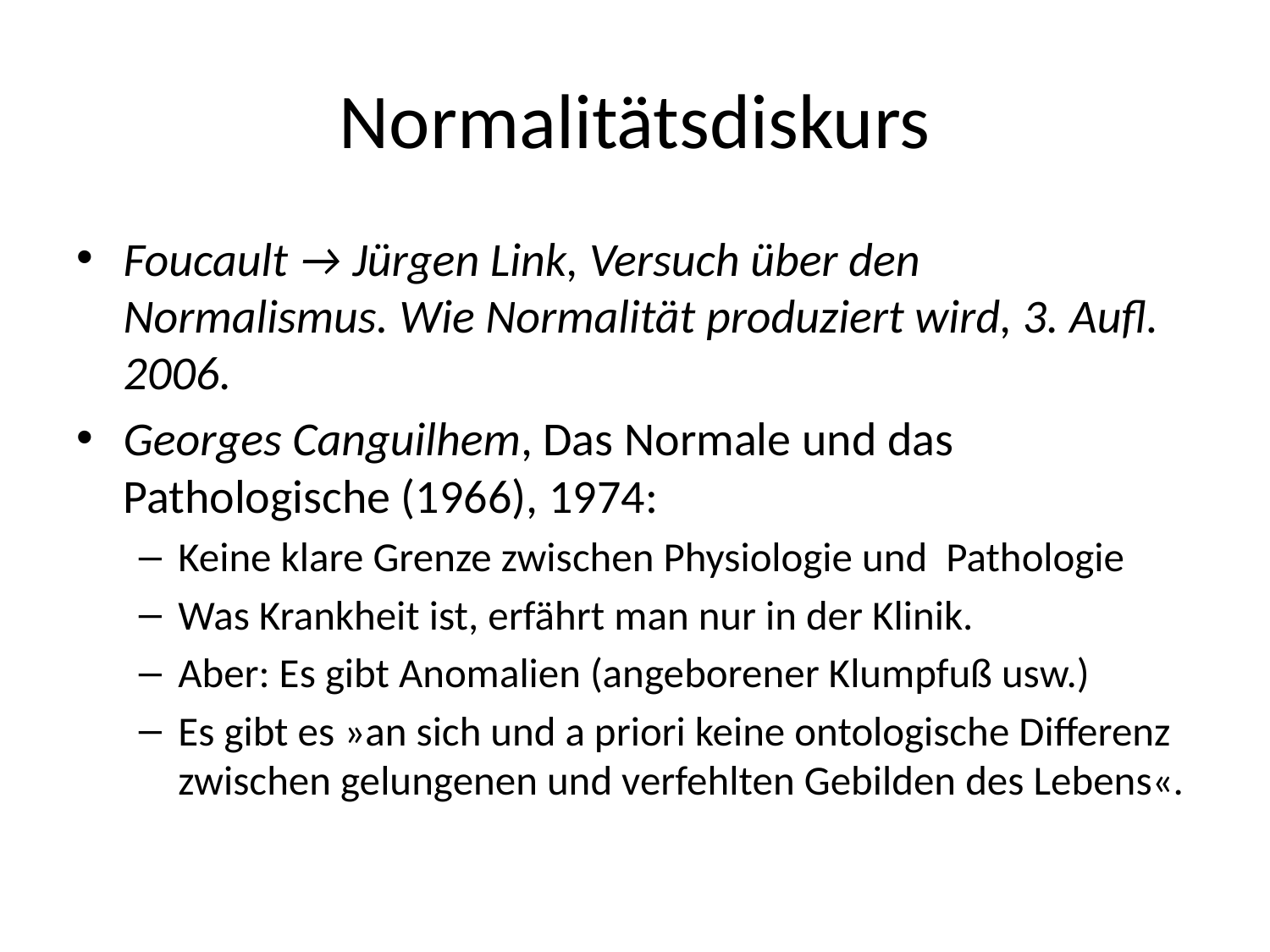

# Normalitätsdiskurs
Foucault → Jürgen Link, Versuch über den Normalismus. Wie Normalität produziert wird, 3. Aufl. 2006.
Georges Canguilhem, Das Normale und das Pathologische (1966), 1974:
Keine klare Grenze zwischen Physiologie und  Pathologie
Was Krankheit ist, erfährt man nur in der Klinik.
Aber: Es gibt Anomalien (angeborener Klumpfuß usw.)
Es gibt es »an sich und a priori keine ontologische Differenz zwischen gelungenen und verfehlten Gebilden des Lebens«.